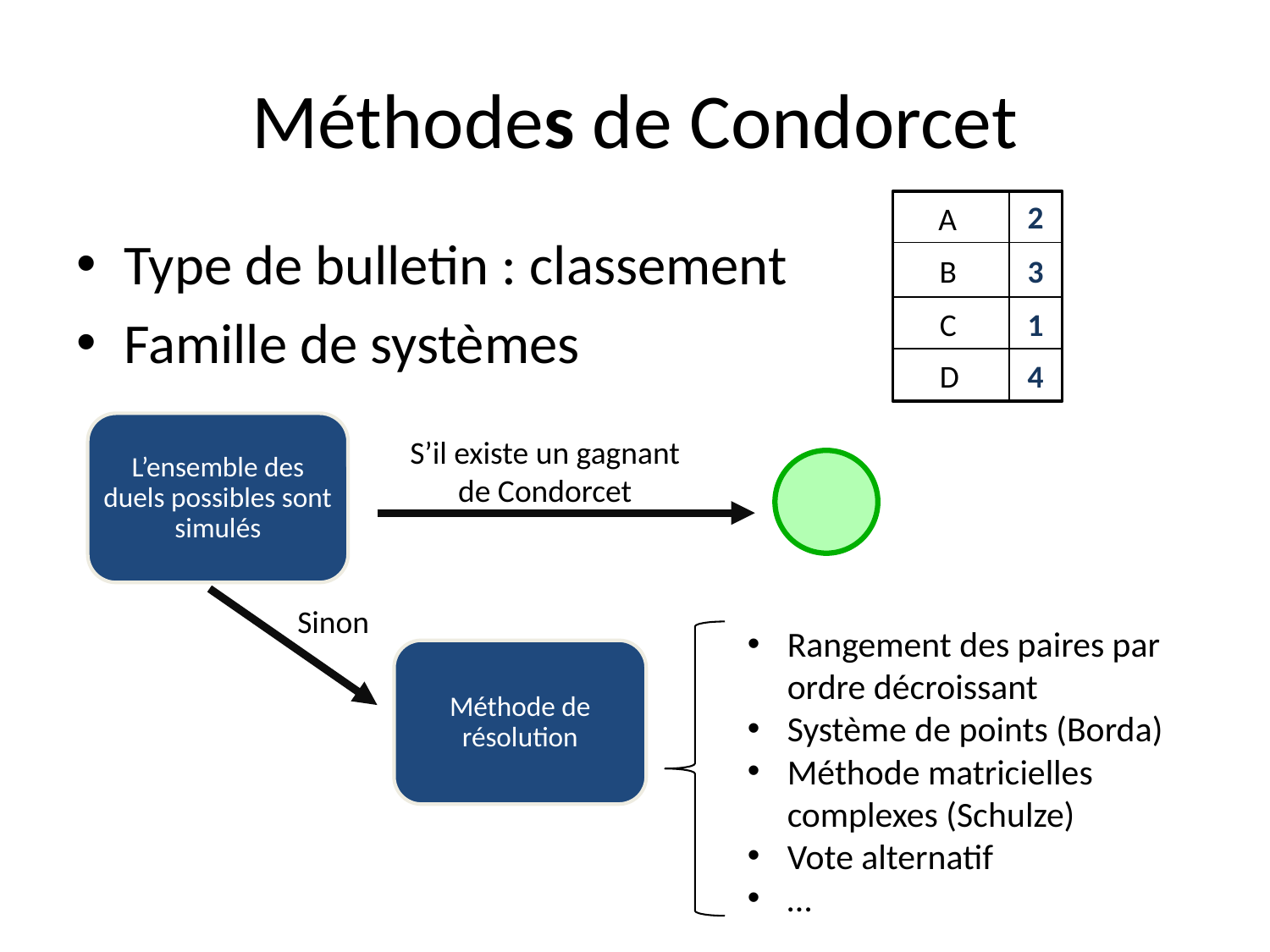

# Méthodes de Condorcet
2

A
3
B
C
1
D
4
Type de bulletin : classement
Famille de systèmes

L’ensemble des duels possibles sont simulés
S’il existe un gagnant de Condorcet

Sinon
Rangement des paires par ordre décroissant
Système de points (Borda)
Méthode matricielles complexes (Schulze)
Vote alternatif
…

Méthode de résolution